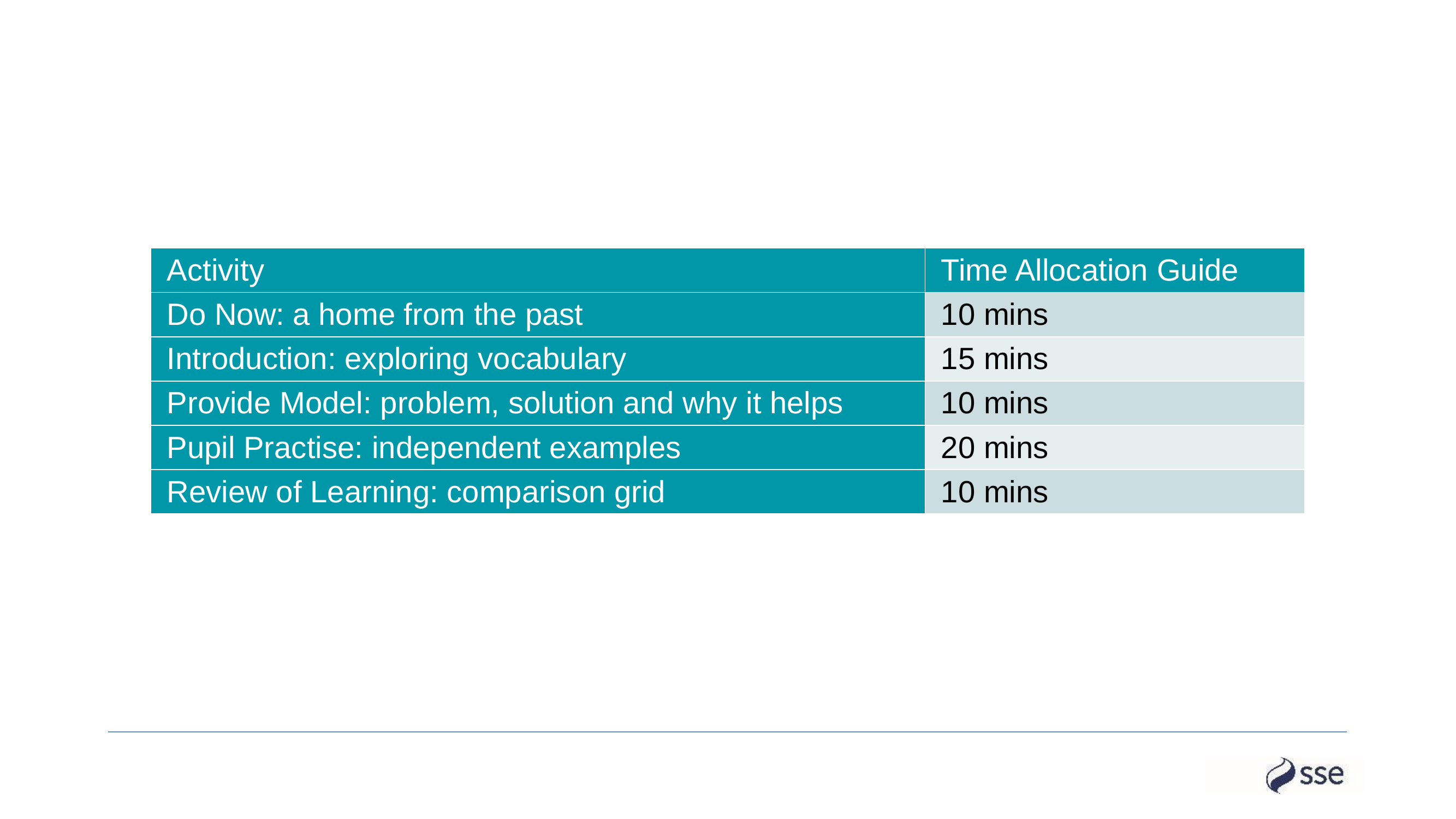

| Activity | Time Allocation Guide |
| --- | --- |
| Do Now: a home from the past | 10 mins |
| Introduction: exploring vocabulary | 15 mins |
| Provide Model: problem, solution and why it helps | 10 mins |
| Pupil Practise: independent examples | 20 mins |
| Review of Learning: comparison grid | 10 mins |